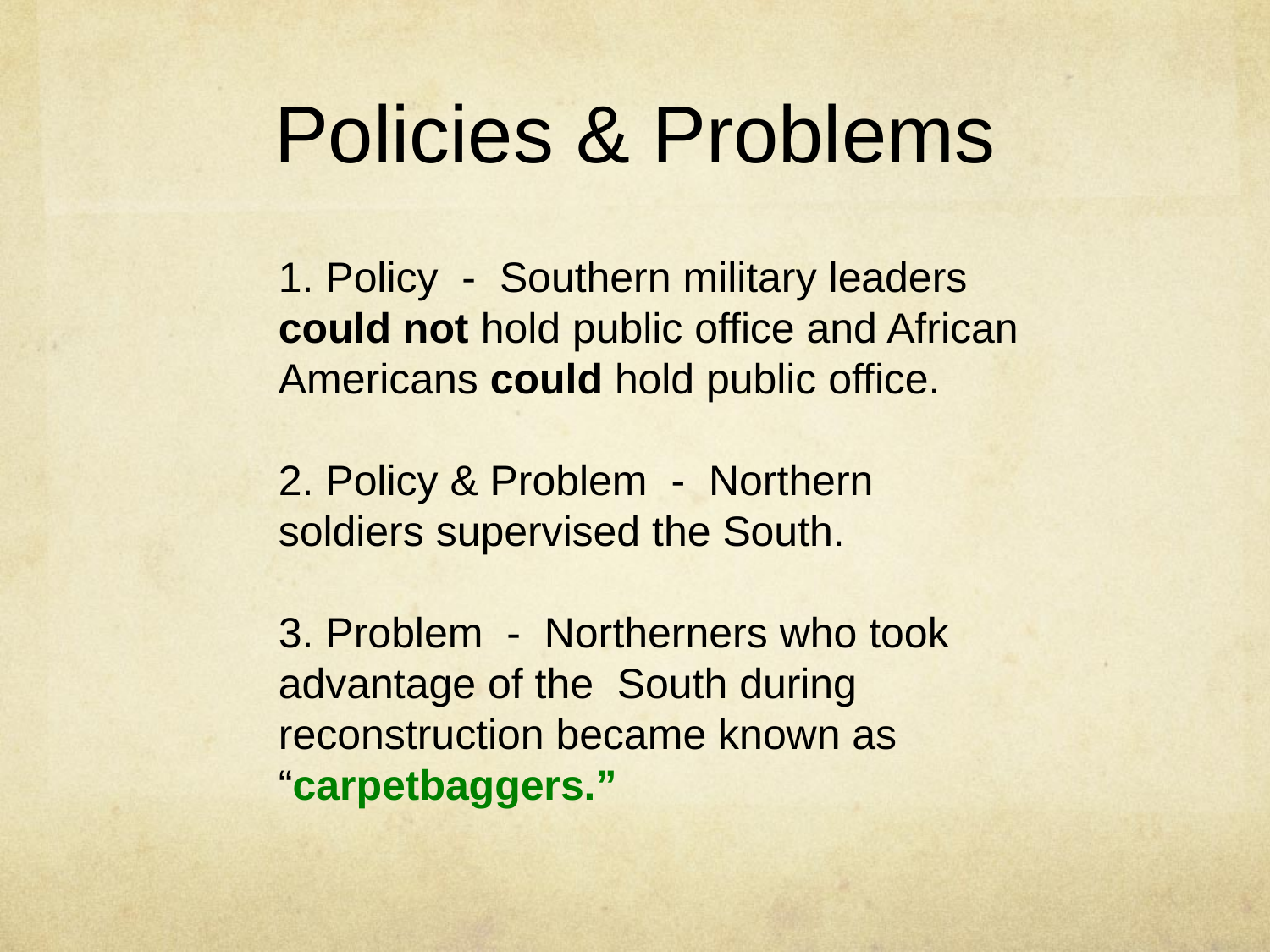

# Policies & Problems
1. Policy  -  Southern military leaders could not hold public office and African Americans could hold public office.

2. Policy & Problem  -  Northern soldiers supervised the South.

3. Problem  -  Northerners who took advantage of the  South during reconstruction became known as “carpetbaggers.”